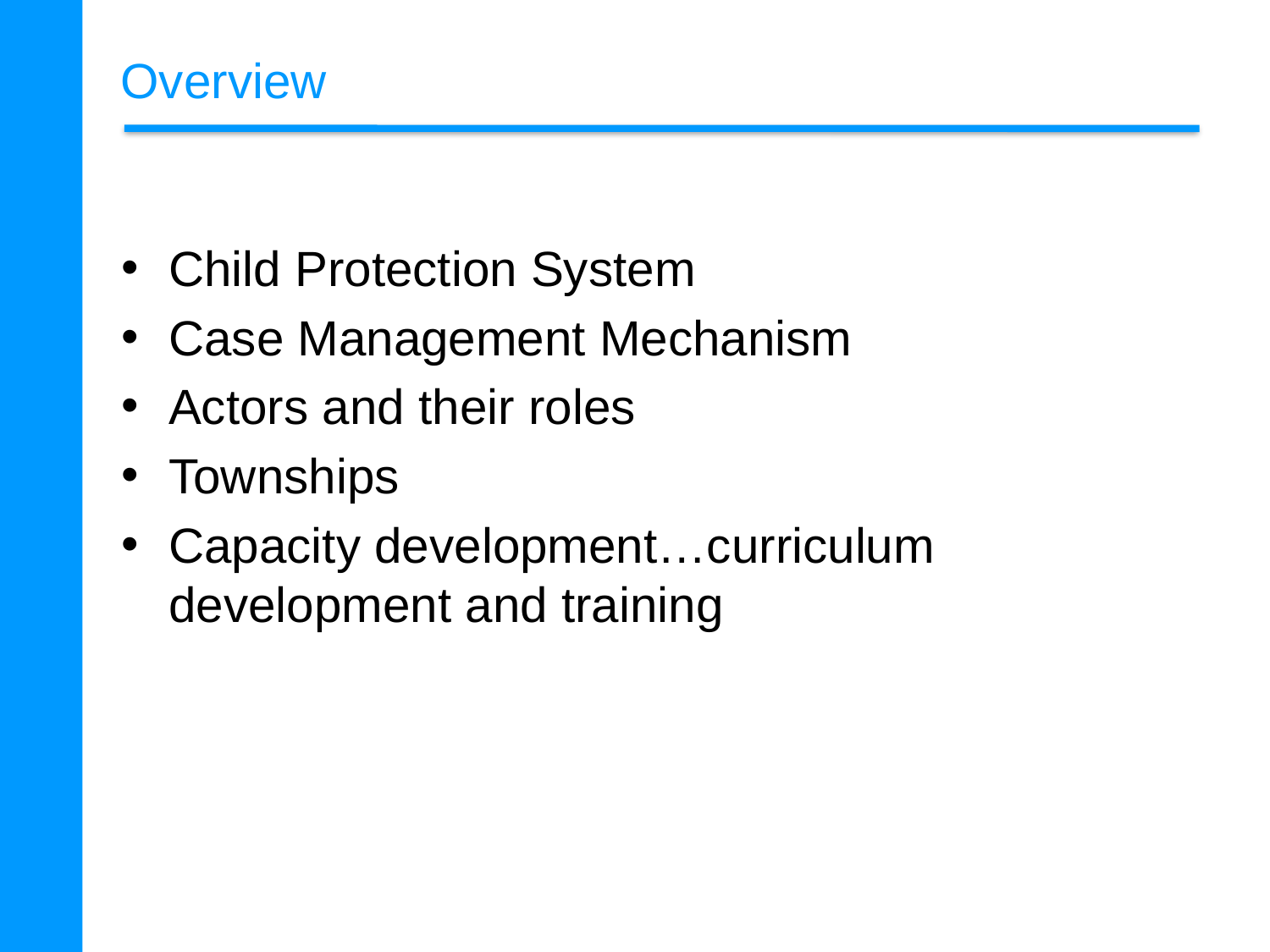

# Overview
Child Protection System
Case Management Mechanism
Actors and their roles
Townships
Capacity development…curriculum development and training